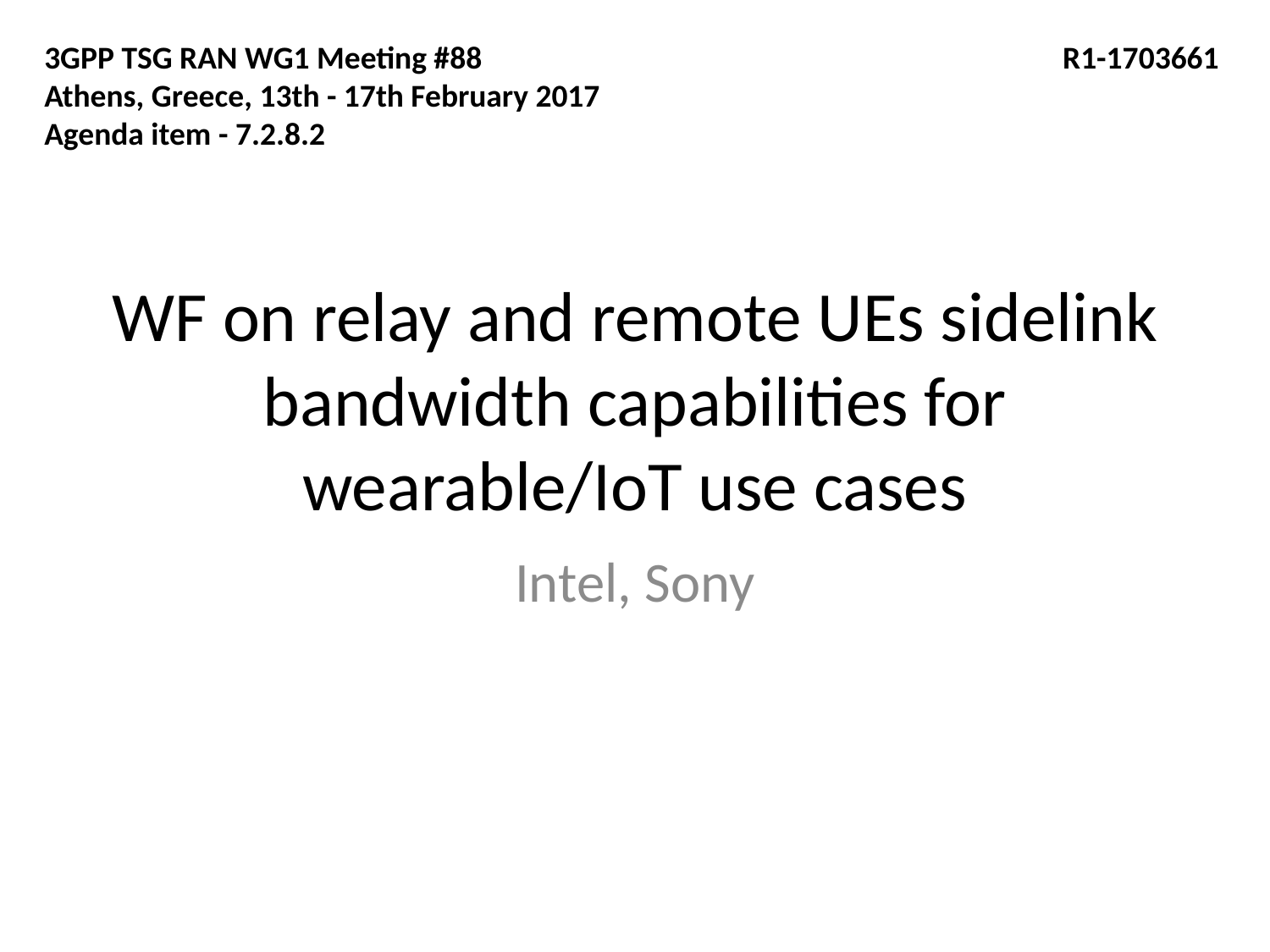

3GPP TSG RAN WG1 Meeting #88				                  R1-1703661
Athens, Greece, 13th - 17th February 2017
Agenda item - 7.2.8.2
# WF on relay and remote UEs sidelink bandwidth capabilities for wearable/IoT use cases
Intel, Sony